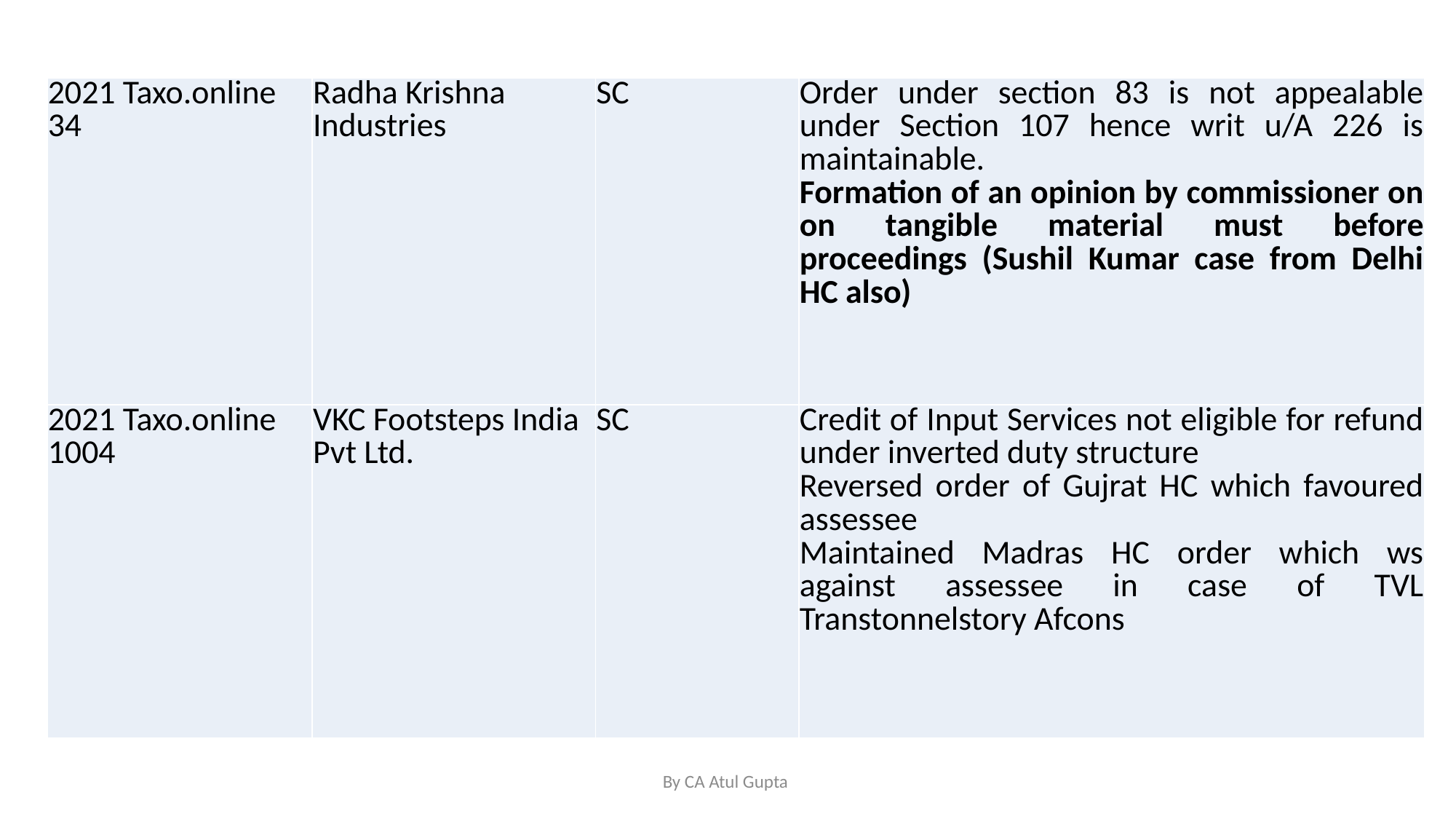

| 2021 Taxo.online 34 | Radha Krishna Industries | SC | Order under section 83 is not appealable under Section 107 hence writ u/A 226 is maintainable. Formation of an opinion by commissioner on on tangible material must before proceedings (Sushil Kumar case from Delhi HC also) |
| --- | --- | --- | --- |
| 2021 Taxo.online 1004 | VKC Footsteps India Pvt Ltd. | SC | Credit of Input Services not eligible for refund under inverted duty structure Reversed order of Gujrat HC which favoured assessee Maintained Madras HC order which ws against assessee in case of TVL Transtonnelstory Afcons |
By CA Atul Gupta